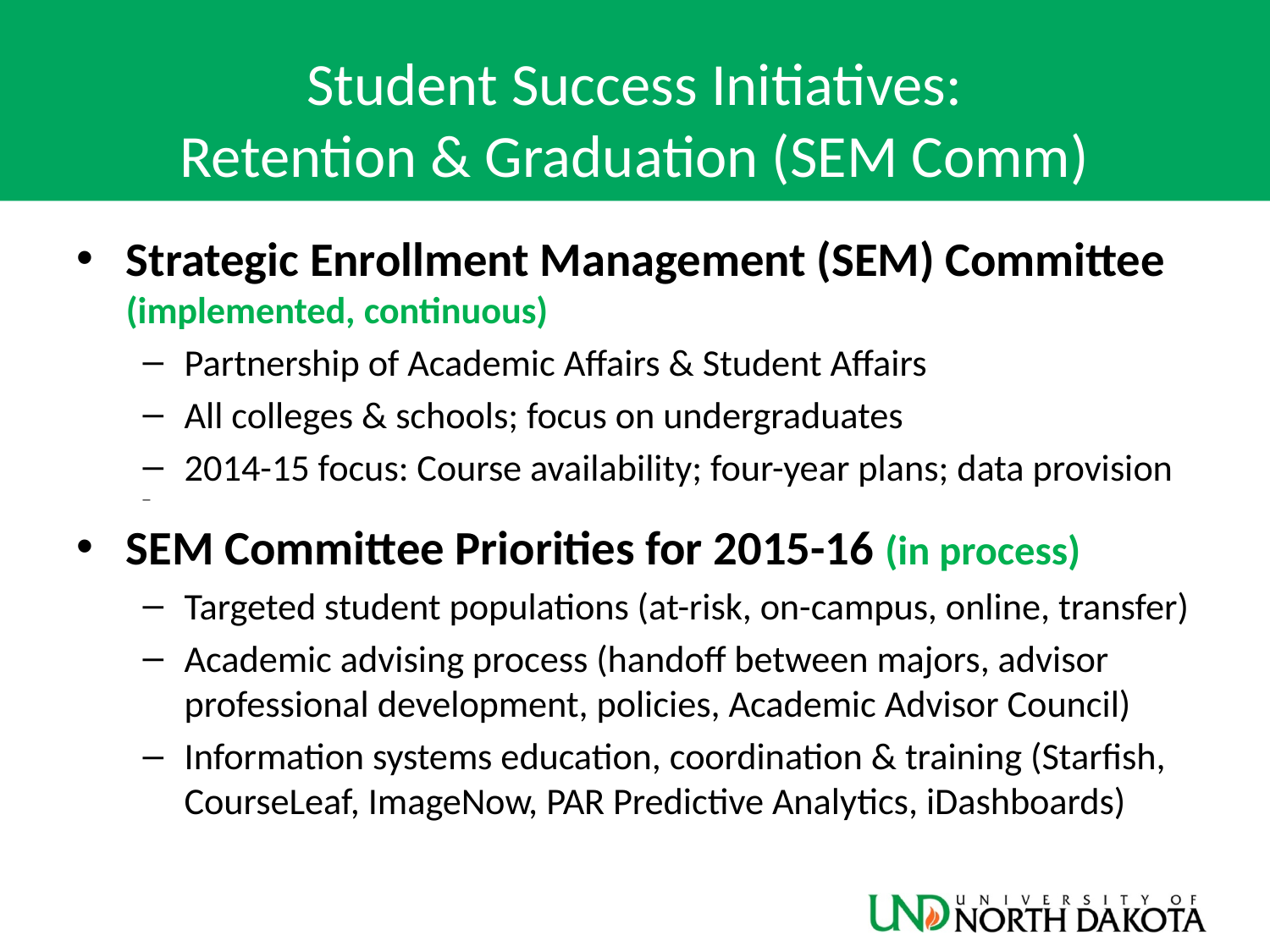

# Student Success Initiatives: Retention & Graduation (SEM Comm)
Strategic Enrollment Management (SEM) Committee (implemented, continuous)
Partnership of Academic Affairs & Student Affairs
All colleges & schools; focus on undergraduates
2014-15 focus: Course availability; four-year plans; data provision

SEM Committee Priorities for 2015-16 (in process)
Targeted student populations (at-risk, on-campus, online, transfer)
Academic advising process (handoff between majors, advisor professional development, policies, Academic Advisor Council)
Information systems education, coordination & training (Starfish, CourseLeaf, ImageNow, PAR Predictive Analytics, iDashboards)